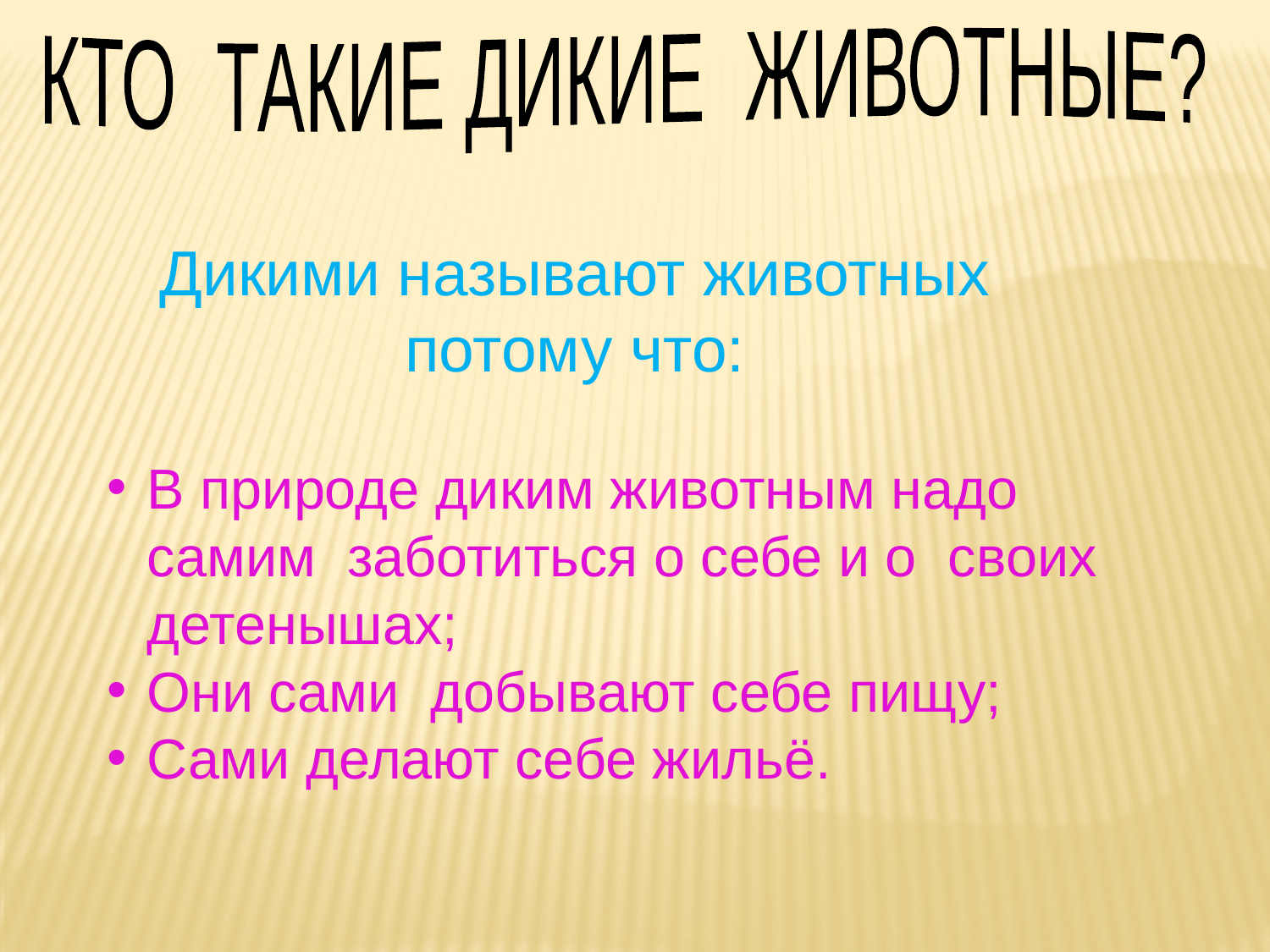

КТО  ТАКИЕ ДИКИЕ  ЖИВОТНЫЕ?
Дикими называют животных
потому что:
В природе диким животным надо самим  заботиться о себе и о  своих детенышах;
Они сами  добывают себе пищу;
Сами делают себе жильё.